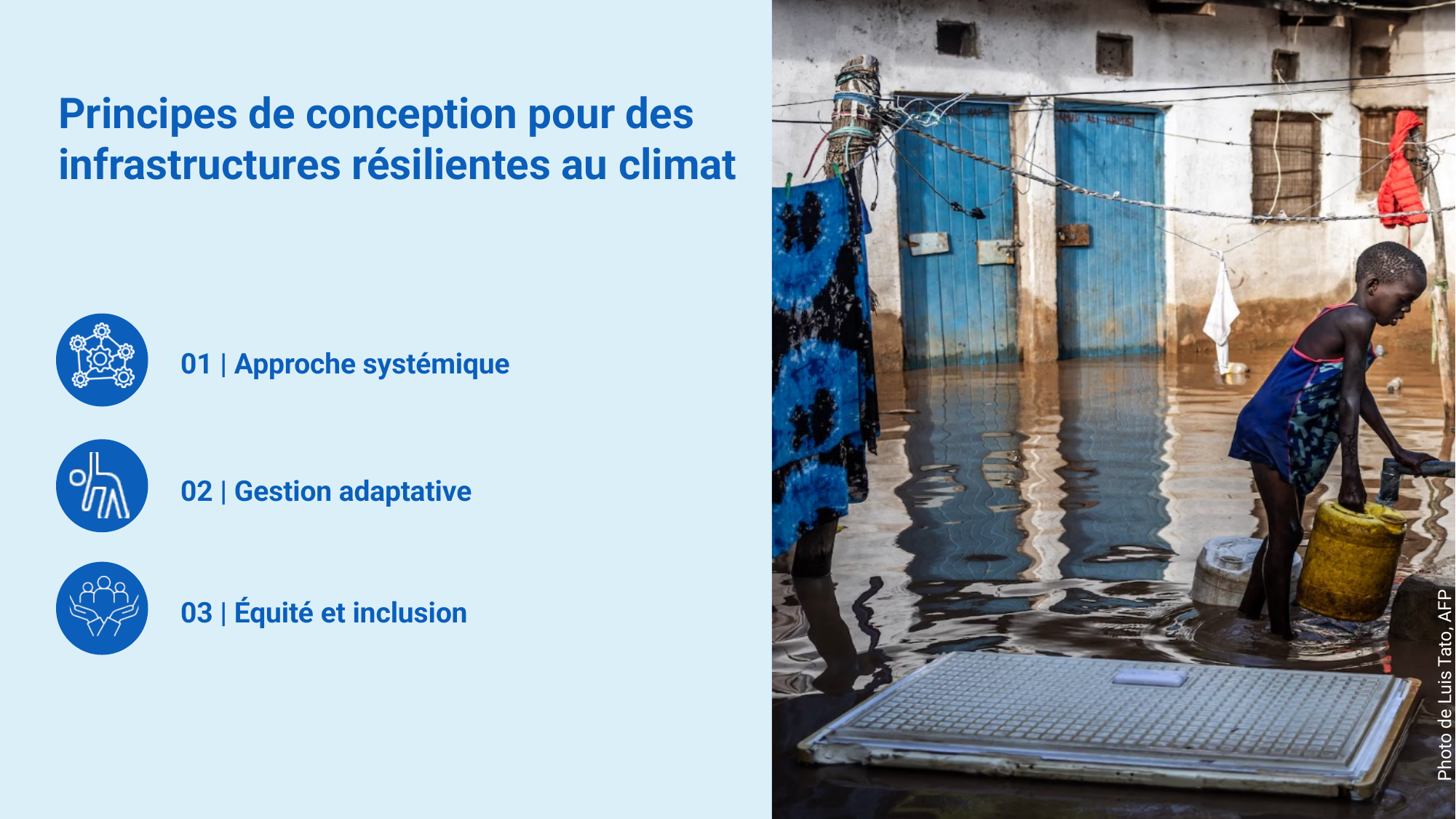

Principes de conception pour des
infrastructures résilientes au climat

01 | Approche systémique

02 | Gestion adaptative
Photo de Luis Tato, AFP

03 | Équité et inclusion
27